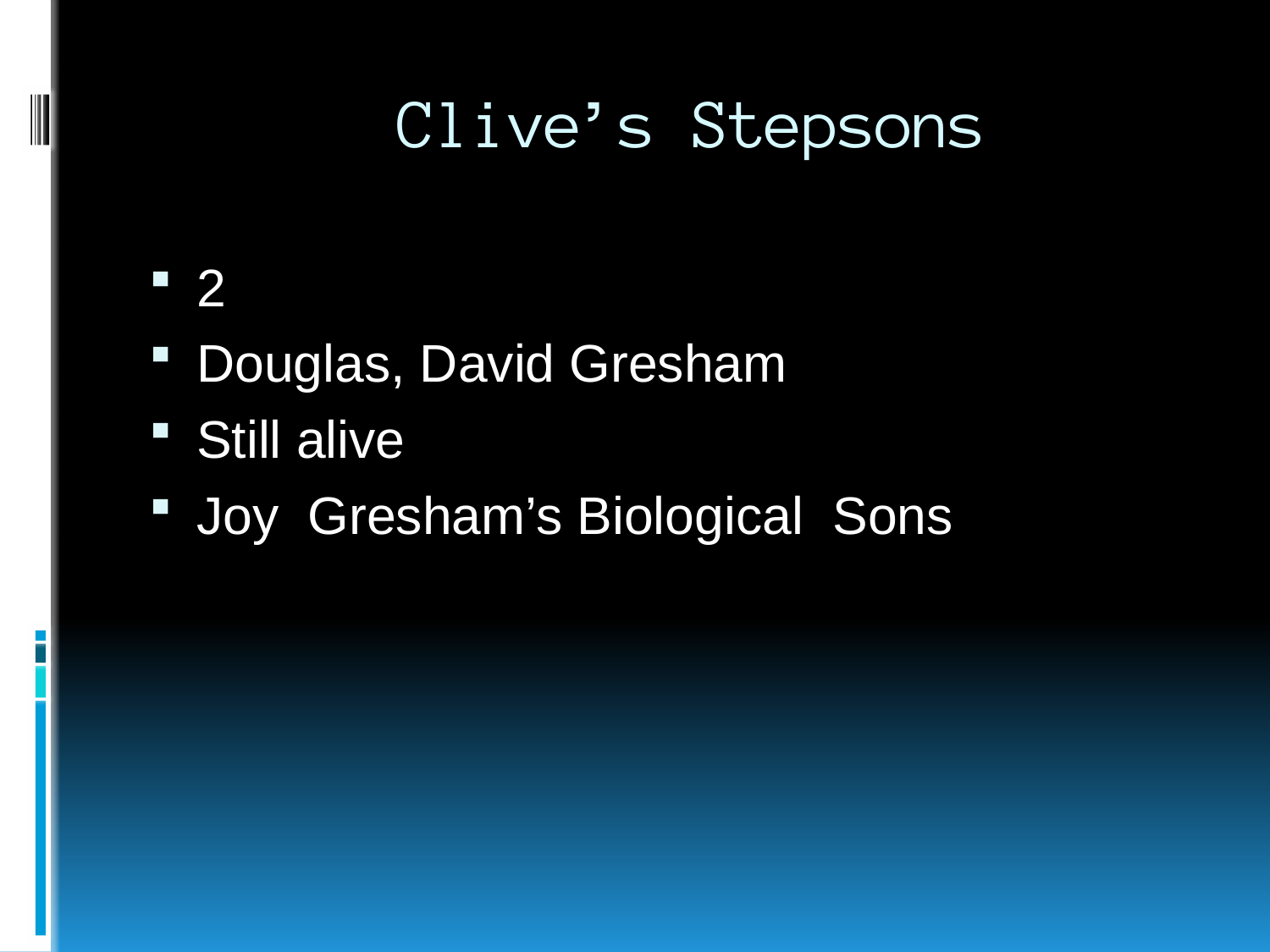

# Clive’s Stepsons
2
Douglas, David Gresham
Still alive
Joy  Gresham’s Biological  Sons